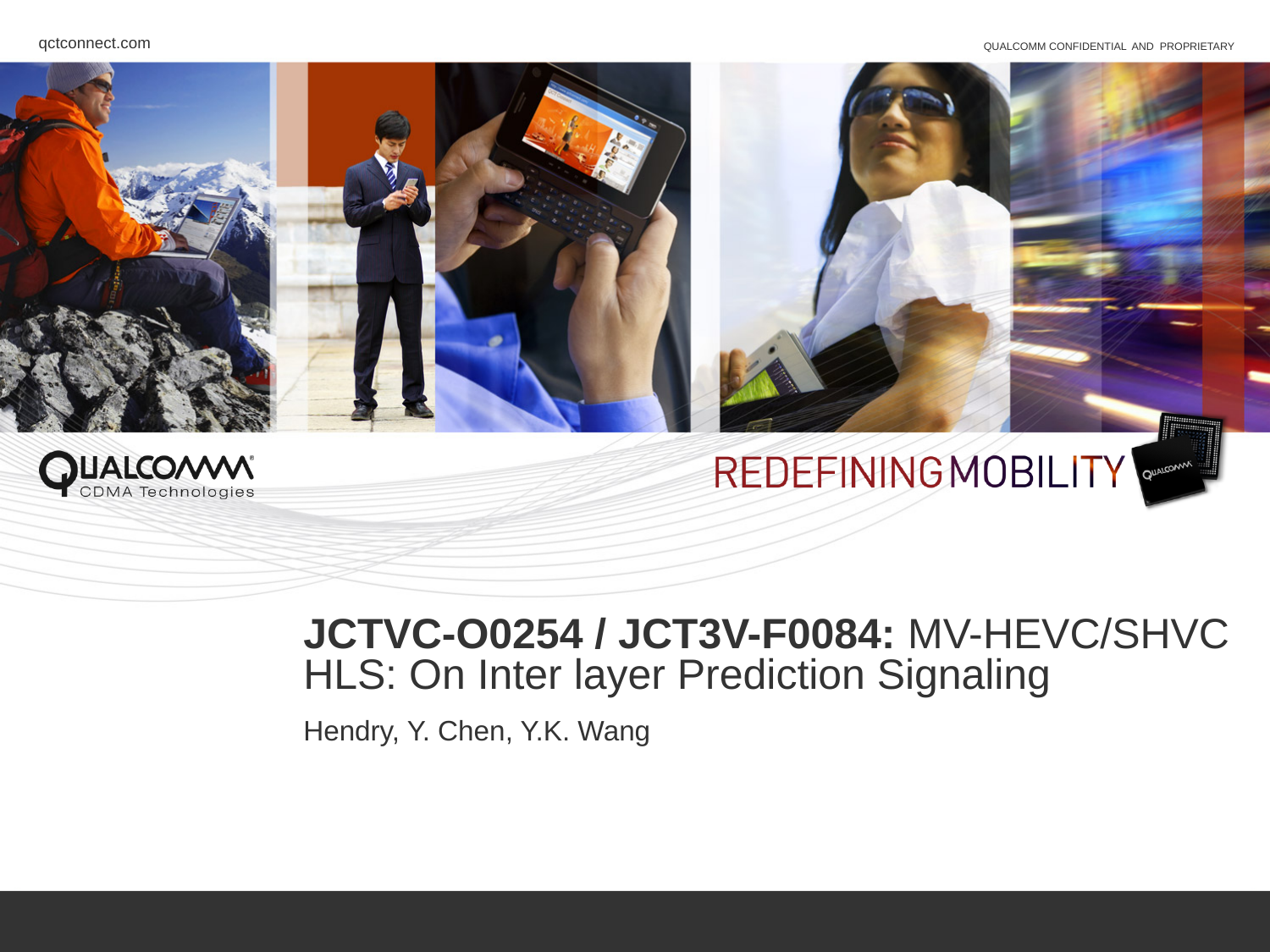

# JCTVC-O0254 / JCT3V-F0084: MV-HEVC/SHVC HLS: On Inter layer Prediction Signaling
Hendry, Y. Chen, Y.K. Wang